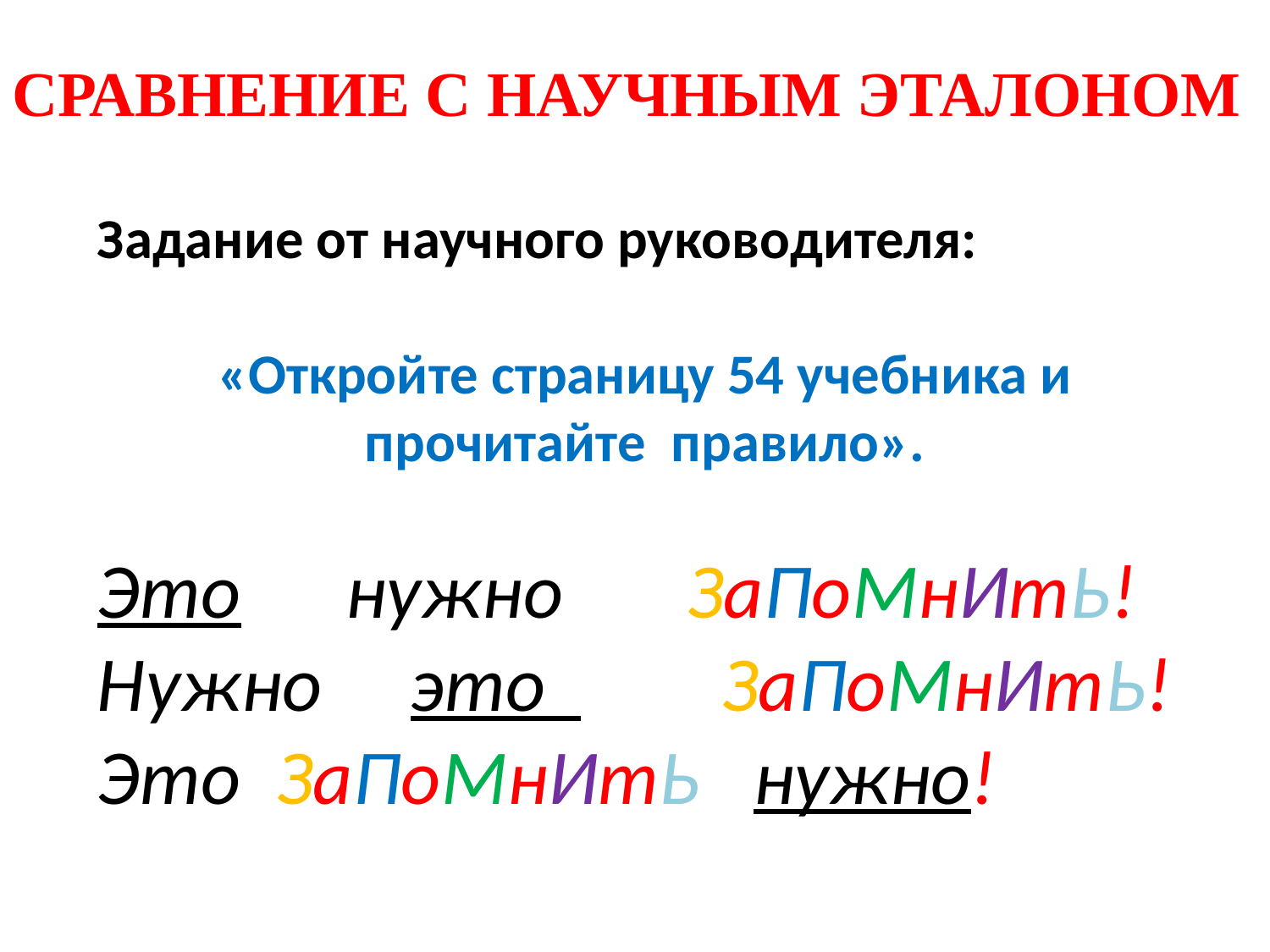

СРАВНЕНИЕ С НАУЧНЫМ ЭТАЛОНОМ
Задание от научного руководителя:

«Откройте страницу 54 учебника и прочитайте  правило».

Это      нужно       ЗаПоМнИтЬ!
Нужно     это          ЗаПоМнИтЬ!
Это  ЗаПоМнИтЬ   нужно!